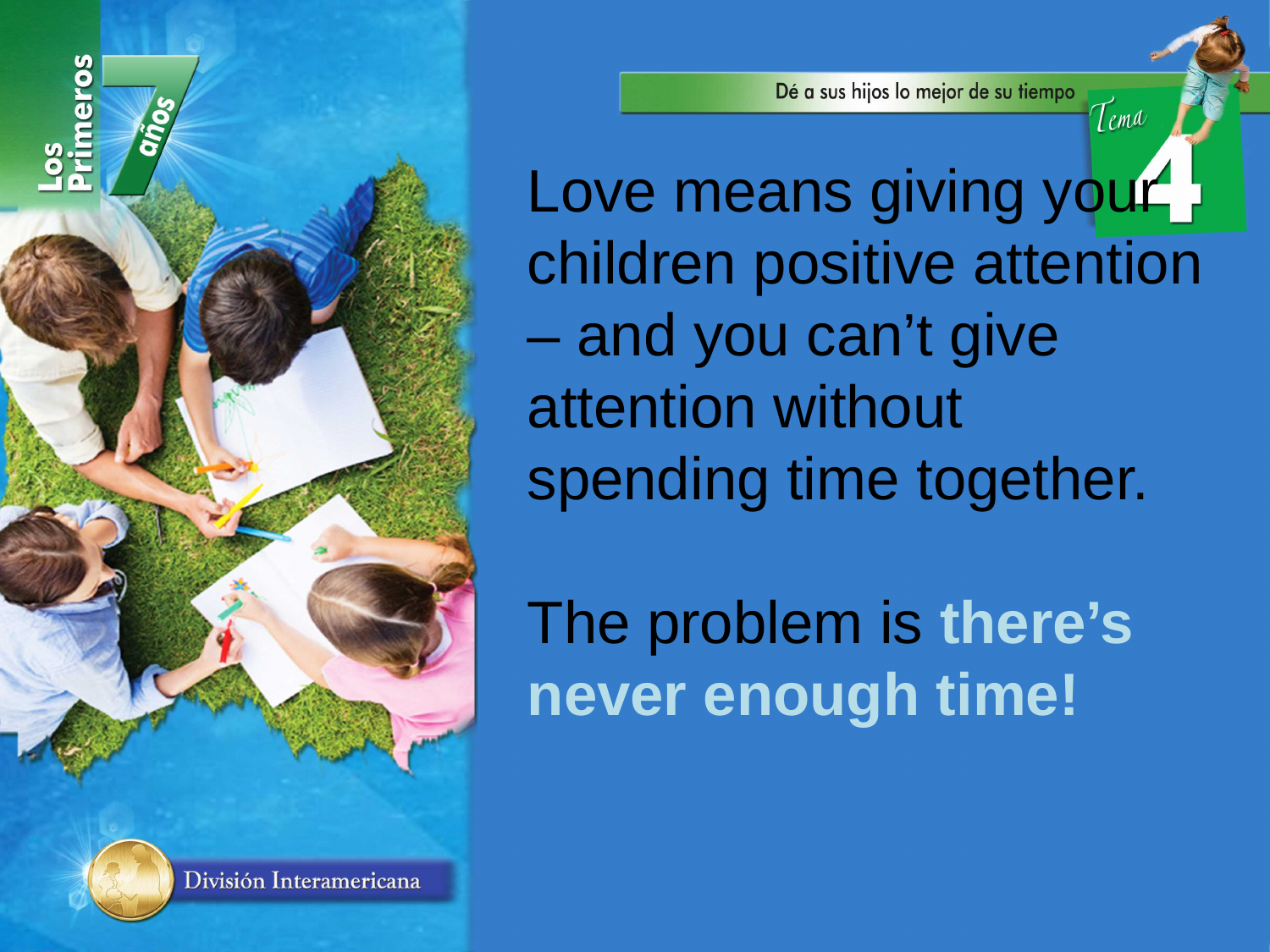

Love means giving your children positive attention – and you can’t give attention without spending time together.

The problem is there’s never enough time!